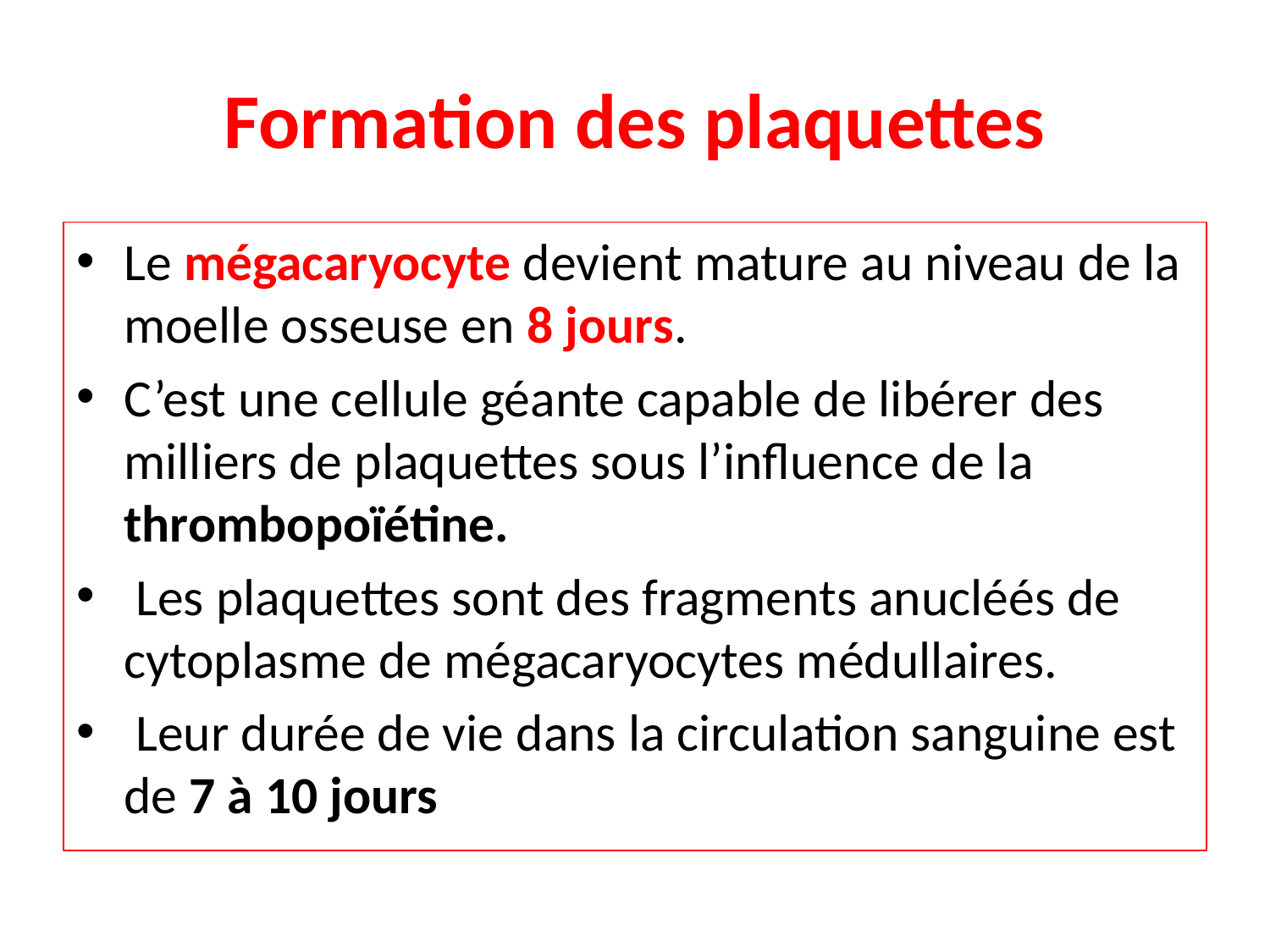

# Formation des plaquettes
Le mégacaryocyte devient mature au niveau de la moelle osseuse en 8 jours.
C’est une cellule géante capable de libérer des milliers de plaquettes sous l’influence de la thrombopoïétine.
 Les plaquettes sont des fragments anucléés de cytoplasme de mégacaryocytes médullaires.
 Leur durée de vie dans la circulation sanguine est de 7 à 10 jours